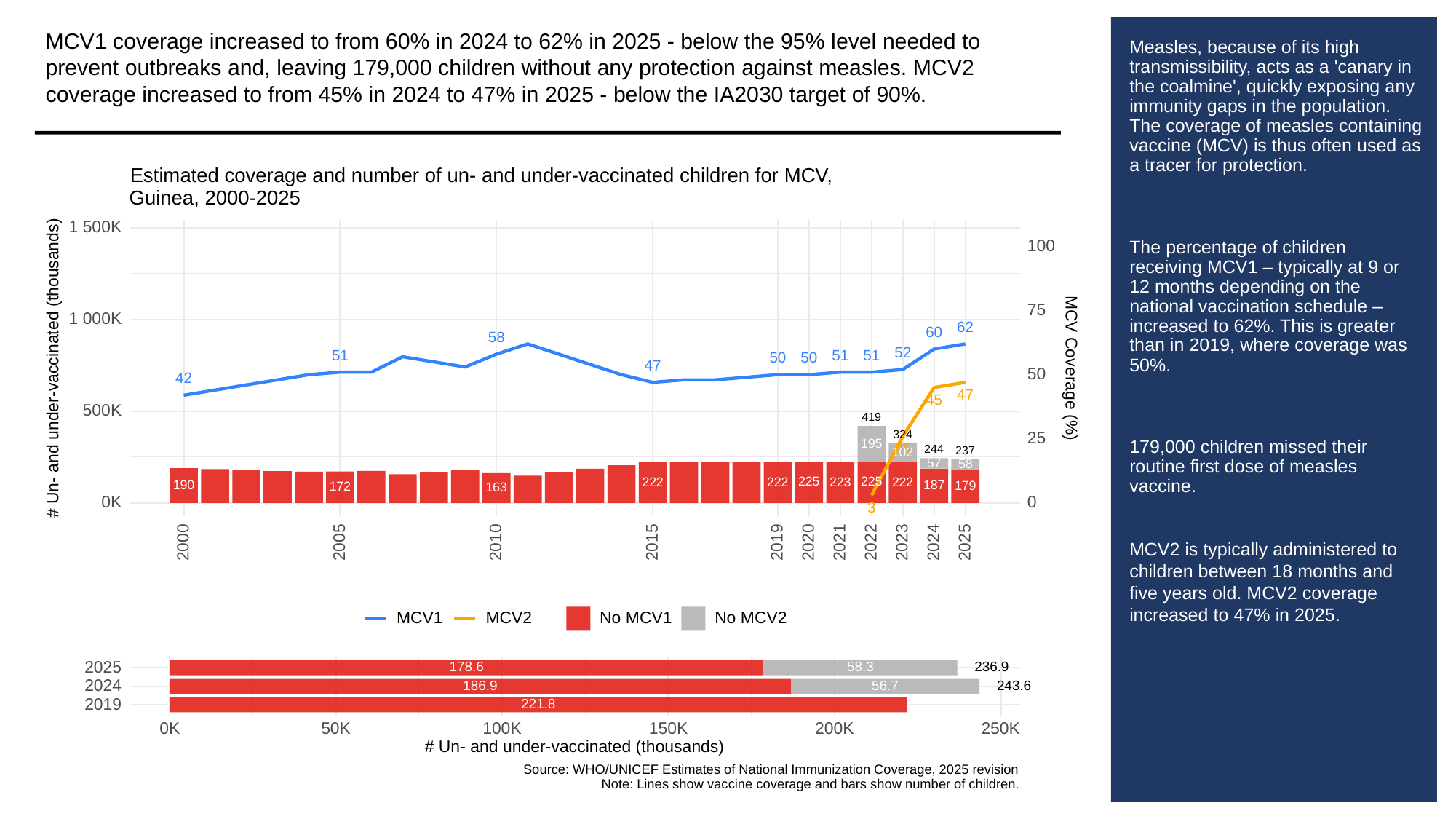

MCV1 coverage increased to from 60% in 2024 to 62% in 2025 - below the 95% level needed to prevent outbreaks and, leaving 179,000 children without any protection against measles. MCV2 coverage increased to from 45% in 2024 to 47% in 2025 - below the IA2030 target of 90%.
# Measles, because of its high transmissibility, acts as a 'canary in the coalmine', quickly exposing any immunity gaps in the population. The coverage of measles containing vaccine (MCV) is thus often used as a tracer for protection.

The percentage of children receiving MCV1 – typically at 9 or 12 months depending on the national vaccination schedule – increased to 62%. This is greater than in 2019, where coverage was 50%.

179,000 children missed their routine first dose of measles vaccine.

MCV2 is typically administered to children between 18 months and five years old. MCV2 coverage increased to 47% in 2025.

Estimated coverage and number of un- and under-vaccinated children for MCV,
Guinea, 2000-2025

1 500K

100

75
1 000K

62
60
58

52
51
51
51
50
50
# Un- and under-vaccinated (thousands)
MCV Coverage (%)
47

50
42

47
45
500K

419

324
25
195

26
244
237
102

57

58

225
225
223
222
222
222
190
187
179
172
163
0K
0
3

2023
2000
2005
2010
2015
2019
2020
2021
2022
2024
2025

MCV1
MCV2
No MCV1
No MCV2

2025
58.3
236.9
178.6

2024
243.6
186.9
56.7

2019
221.8

0K
50K
100K
150K
200K
250K
# Un- and under-vaccinated (thousands)
Source: WHO/UNICEF Estimates of National Immunization Coverage, 2025 revision
Note: Lines show vaccine coverage and bars show number of children.